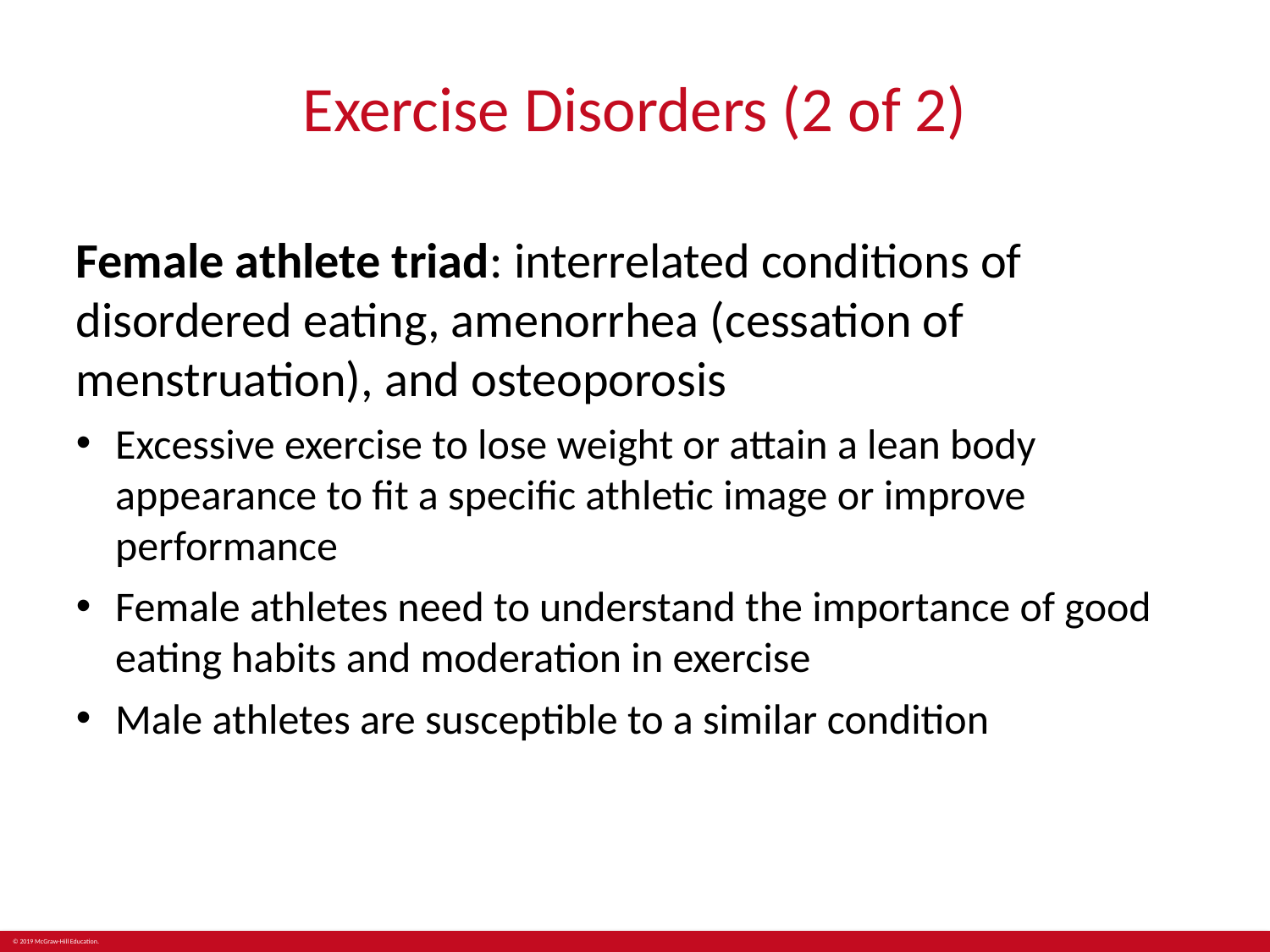

# Exercise Disorders (2 of 2)
Female athlete triad: interrelated conditions of disordered eating, amenorrhea (cessation of menstruation), and osteoporosis
Excessive exercise to lose weight or attain a lean body appearance to fit a specific athletic image or improve performance
Female athletes need to understand the importance of good eating habits and moderation in exercise
Male athletes are susceptible to a similar condition